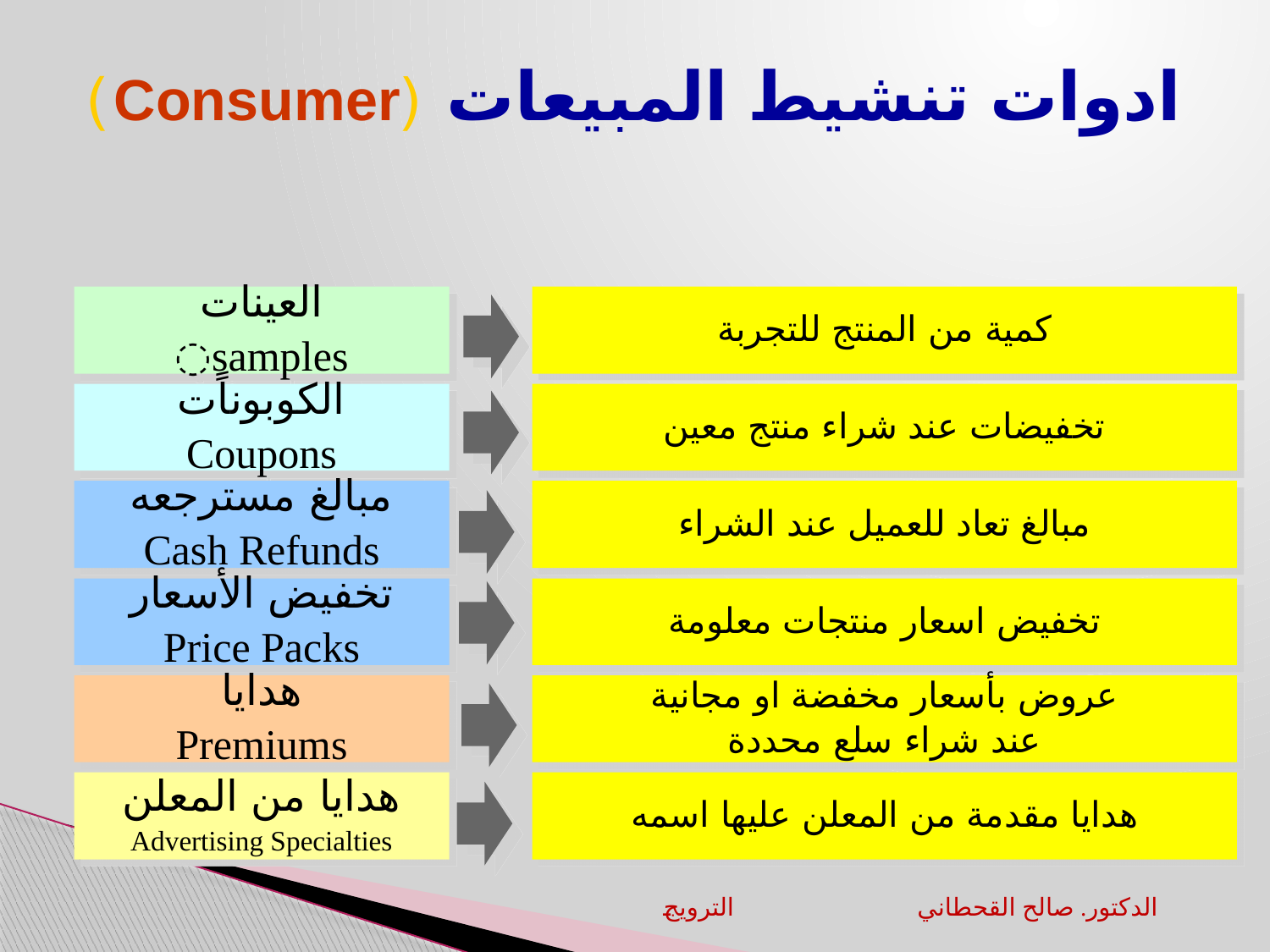

# ادوات تنشيط المبيعات (Consumer)
العينات
ٍsamples
كمية من المنتج للتجربة

الكوبونات
Coupons
تخفيضات عند شراء منتج معين

مبالغ مسترجعه
Cash Refunds
مبالغ تعاد للعميل عند الشراء

تخفيض الأسعار
Price Packs
تخفيض اسعار منتجات معلومة

هدايا
Premiums
عروض بأسعار مخفضة او مجانية
عند شراء سلع محددة

هدايا من المعلن
Advertising Specialties
هدايا مقدمة من المعلن عليها اسمه

الترويج		الدكتور. صالح القحطاني